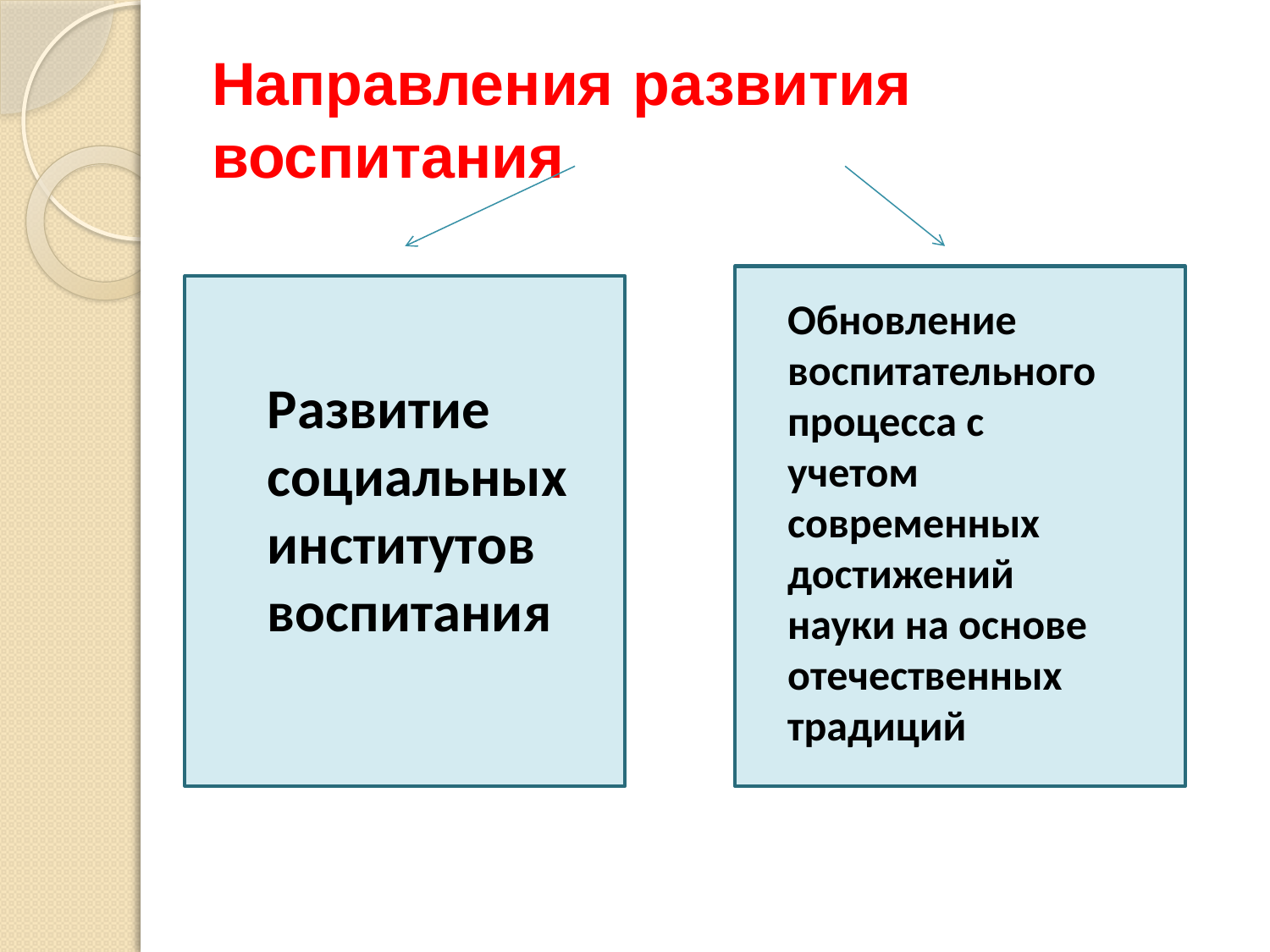

# Направления развития воспитания

Обновление воспитательного процесса с учетом современных достижений науки на основе отечественных традиций
Развитие социальных институтов воспитания